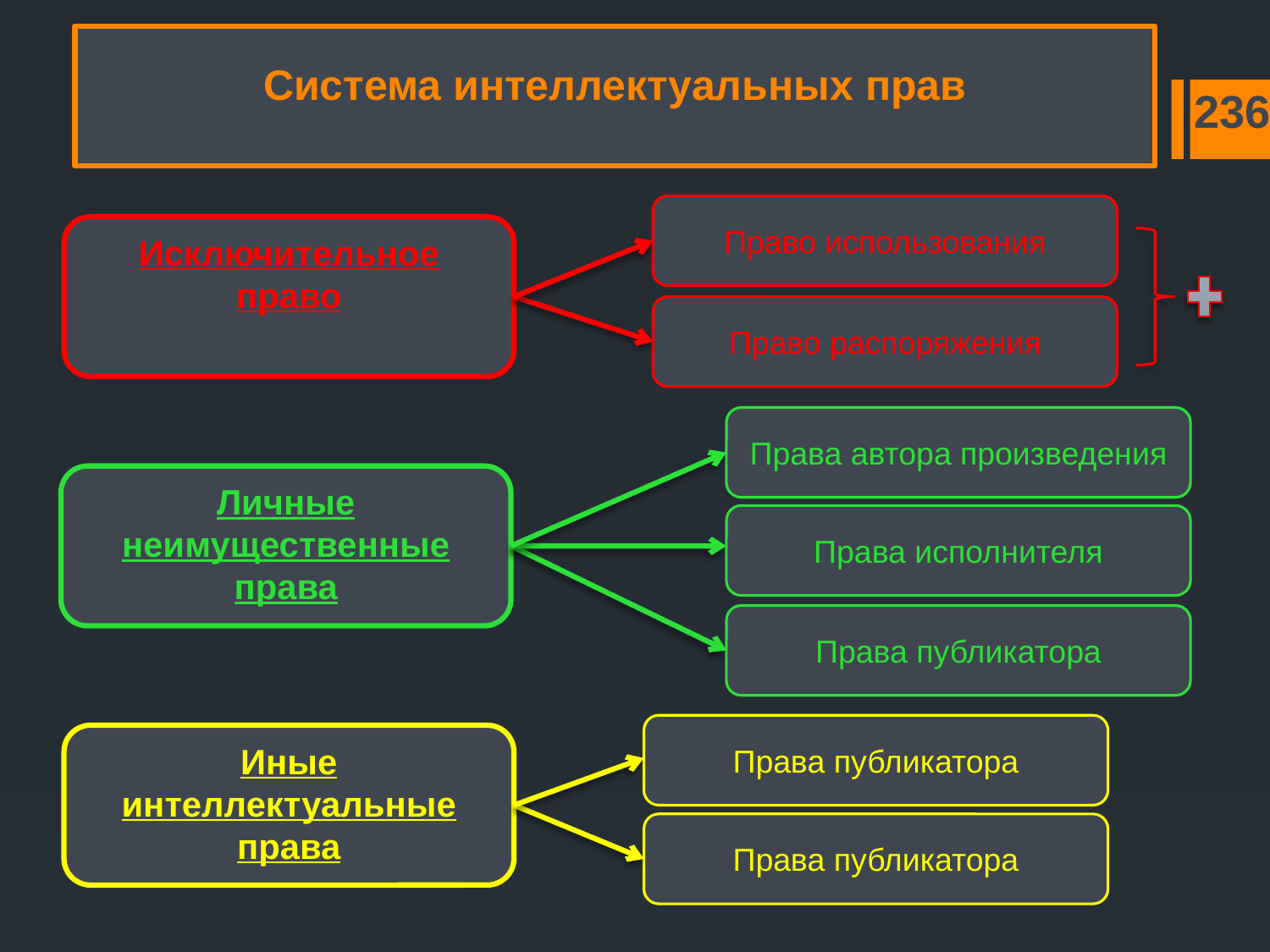

# Система интеллектуальных прав

236
Право использования
Исключительное право

Право распоряжения
Права автора произведения
Личные неимущественные права
Права исполнителя
Права публикатора
Права публикатора
Иные интеллектуальные права
Права публикатора